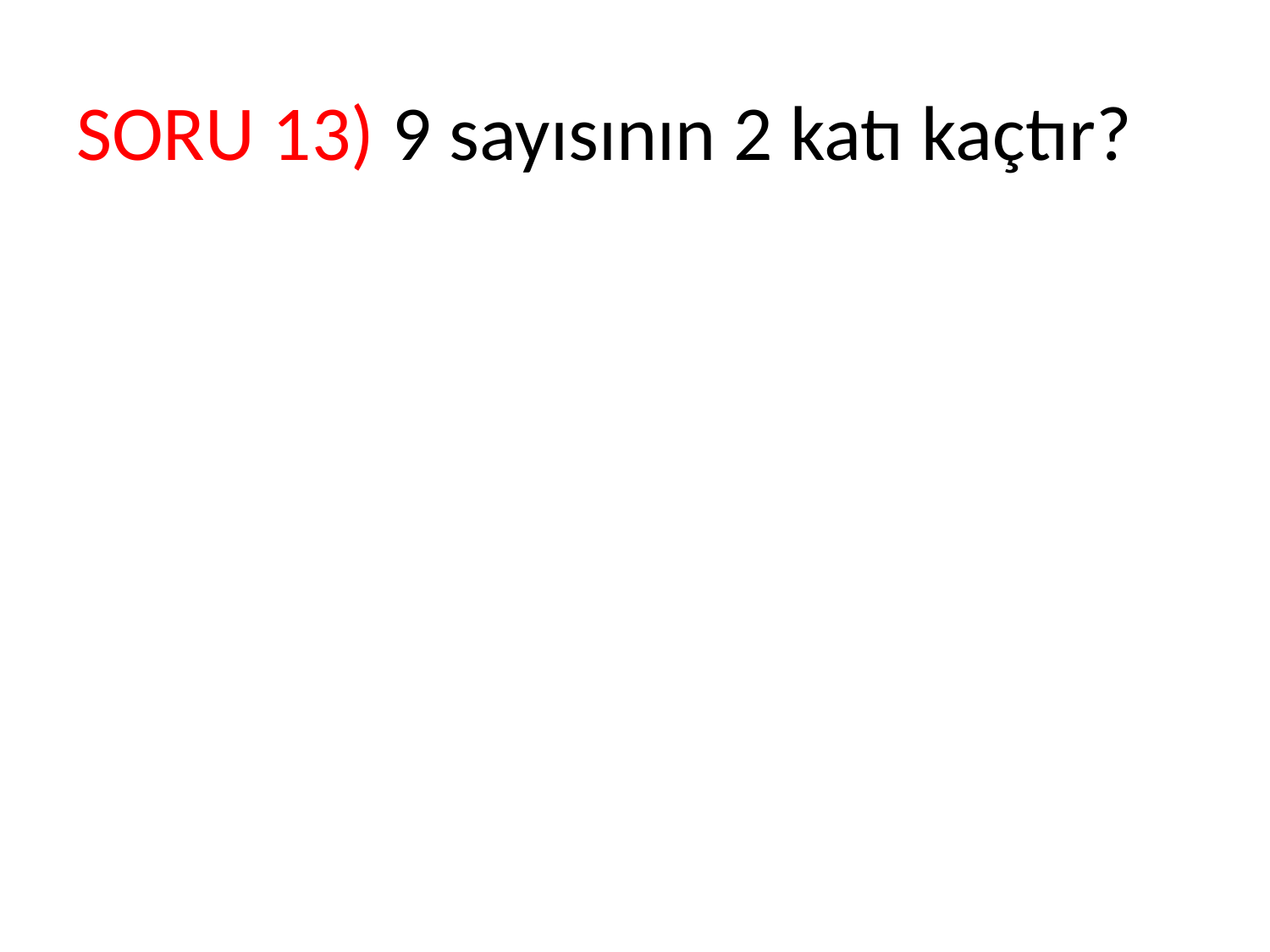

SORU 13) 9 sayısının 2 katı kaçtır?